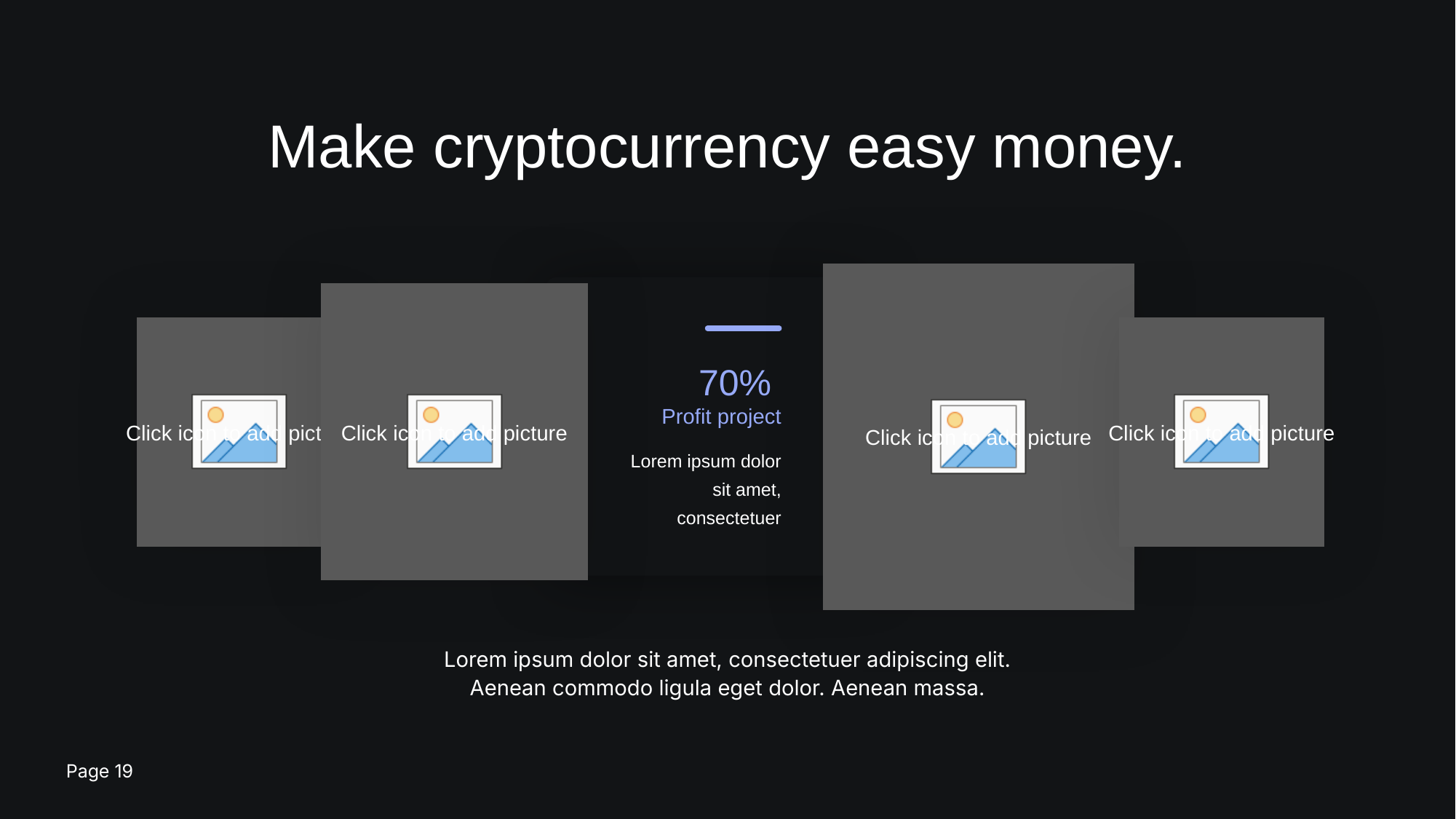

Make cryptocurrency easy money.

70%
Profit project
Lorem ipsum dolor sit amet, consectetuer
Lorem ipsum dolor sit amet, consectetuer adipiscing elit. Aenean commodo ligula eget dolor. Aenean massa.